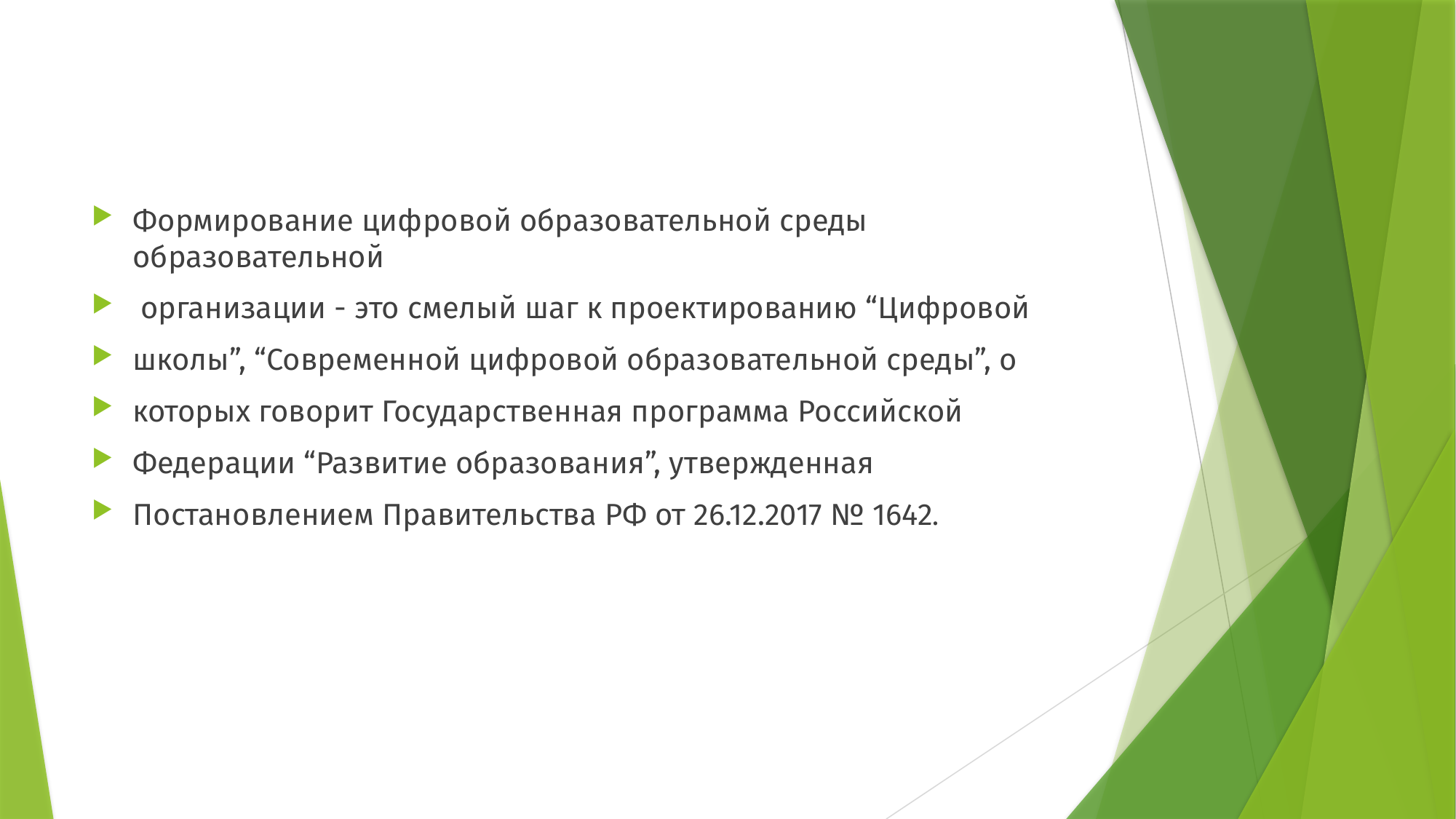

#
Формирование цифровой образовательной среды образовательной
 организации - это смелый шаг к проектированию “Цифровой
школы”, “Современной цифровой образовательной среды”, о
которых говорит Государственная программа Российской
Федерации “Развитие образования”, утвержденная
Постановлением Правительства РФ от 26.12.2017 № 1642.